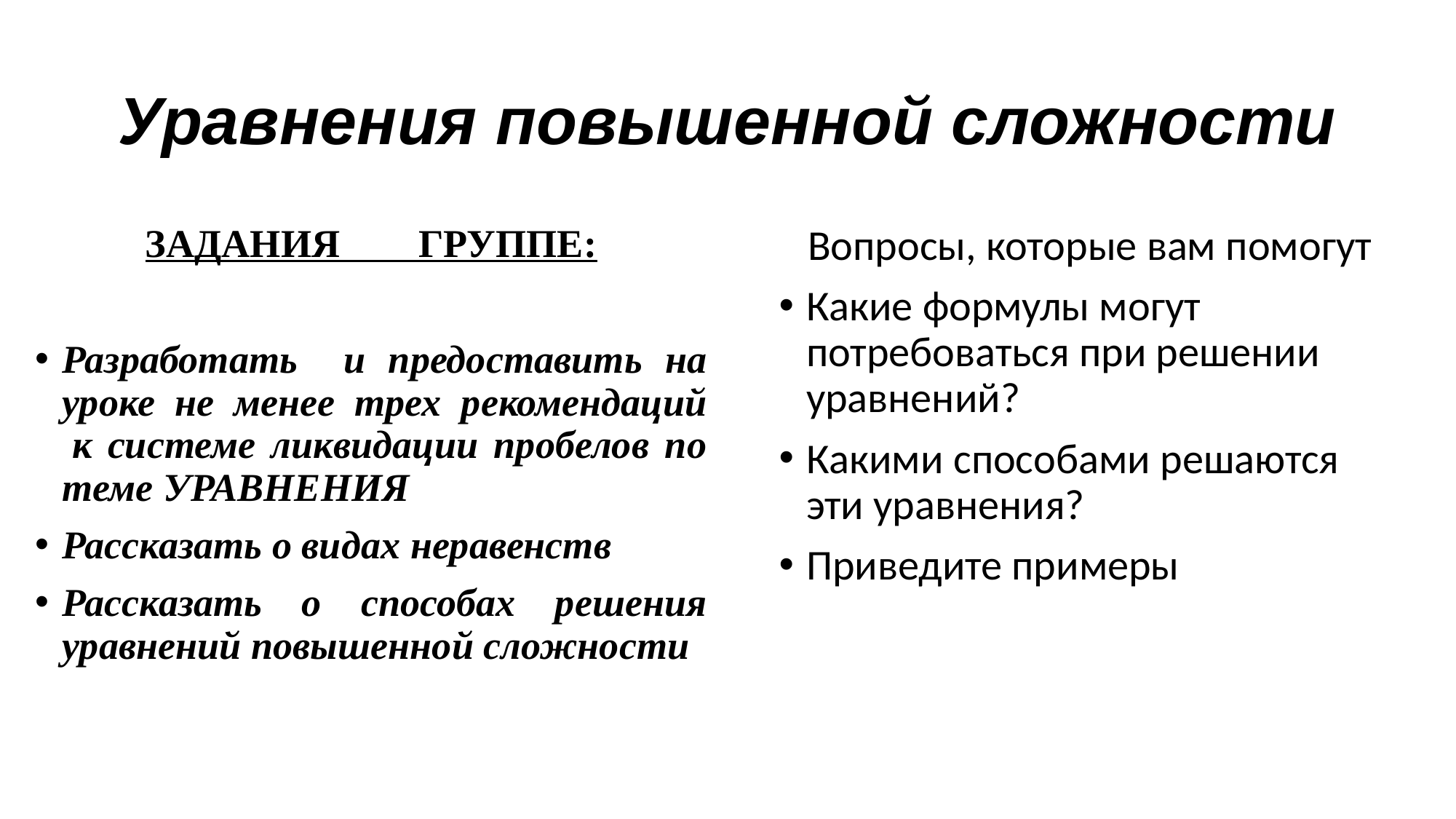

# Уравнения повышенной сложности
ЗАДАНИЯ        ГРУППЕ:

Разработать  и предоставить на уроке не менее трех рекомендаций  к системе ликвидации пробелов по теме УРАВНЕНИЯ
Рассказать о видах неравенств
Рассказать о способах решения уравнений повышенной сложности
Вопросы, которые вам помогут
Какие формулы могут потребоваться при решении уравнений?
Какими способами решаются эти уравнения?
Приведите примеры